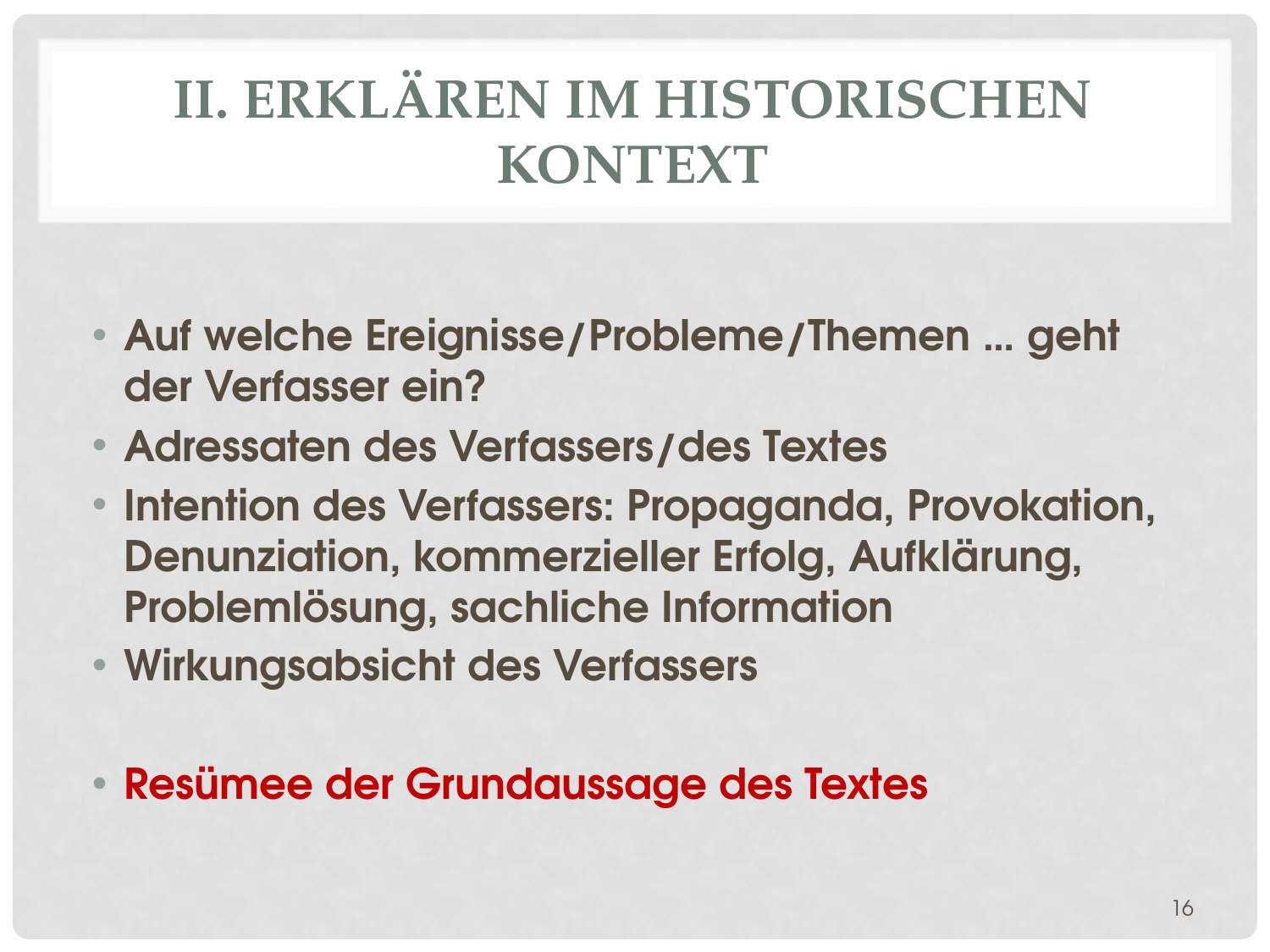

# II. Erklären im historischen Kontext

Auf welche Ereignisse/Probleme/Themen … geht der Verfasser ein?
Adressaten des Verfassers/des Textes
Intention des Verfassers: Propaganda, Provokation, Denunziation, kommerzieller Erfolg, Aufklärung, Problemlösung, sachliche Information
Wirkungsabsicht des Verfassers

Resümee der Grundaussage des Textes
16